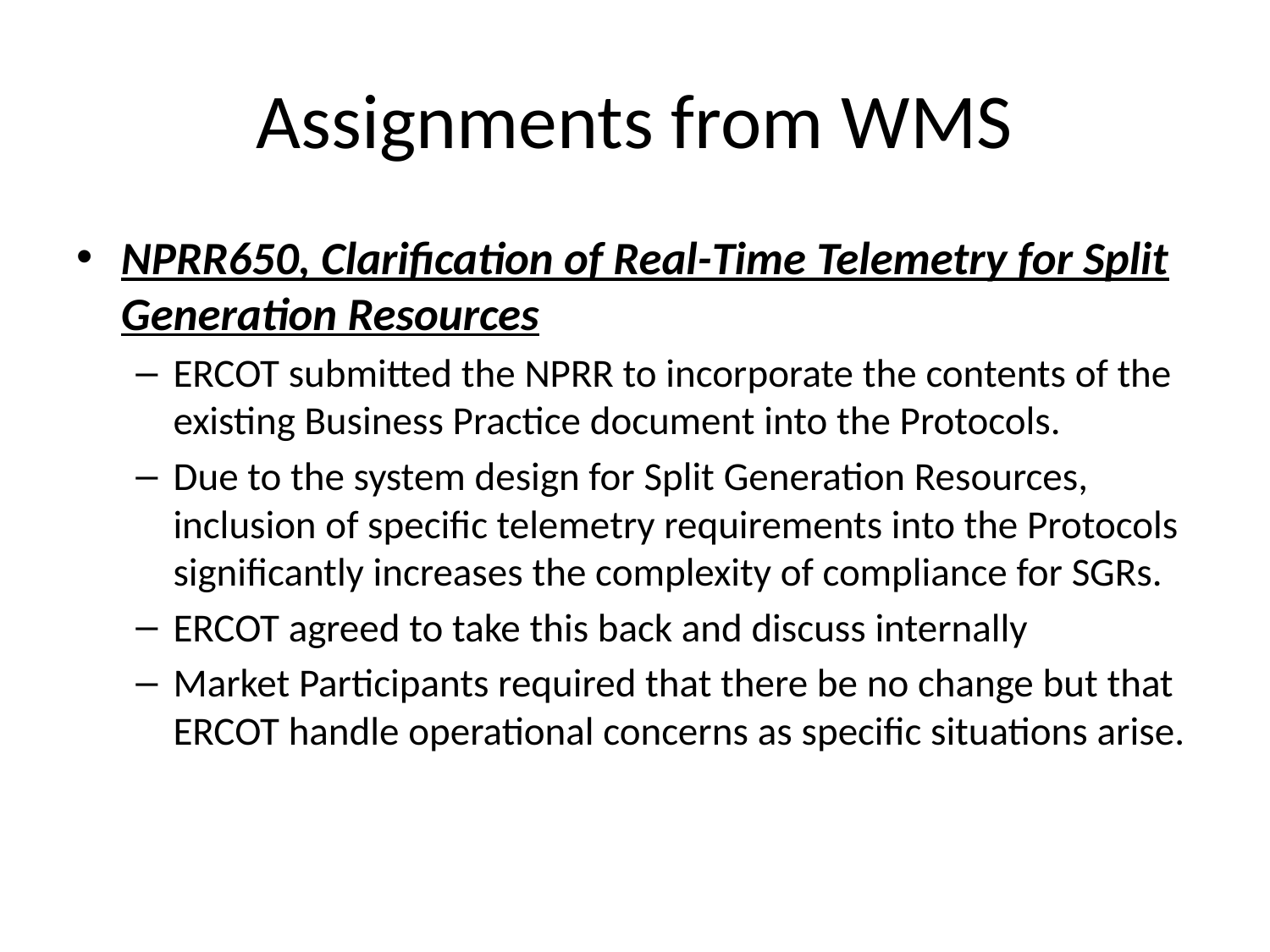

# Assignments from WMS
NPRR650, Clarification of Real-Time Telemetry for Split Generation Resources
ERCOT submitted the NPRR to incorporate the contents of the existing Business Practice document into the Protocols.
Due to the system design for Split Generation Resources, inclusion of specific telemetry requirements into the Protocols significantly increases the complexity of compliance for SGRs.
ERCOT agreed to take this back and discuss internally
Market Participants required that there be no change but that ERCOT handle operational concerns as specific situations arise.